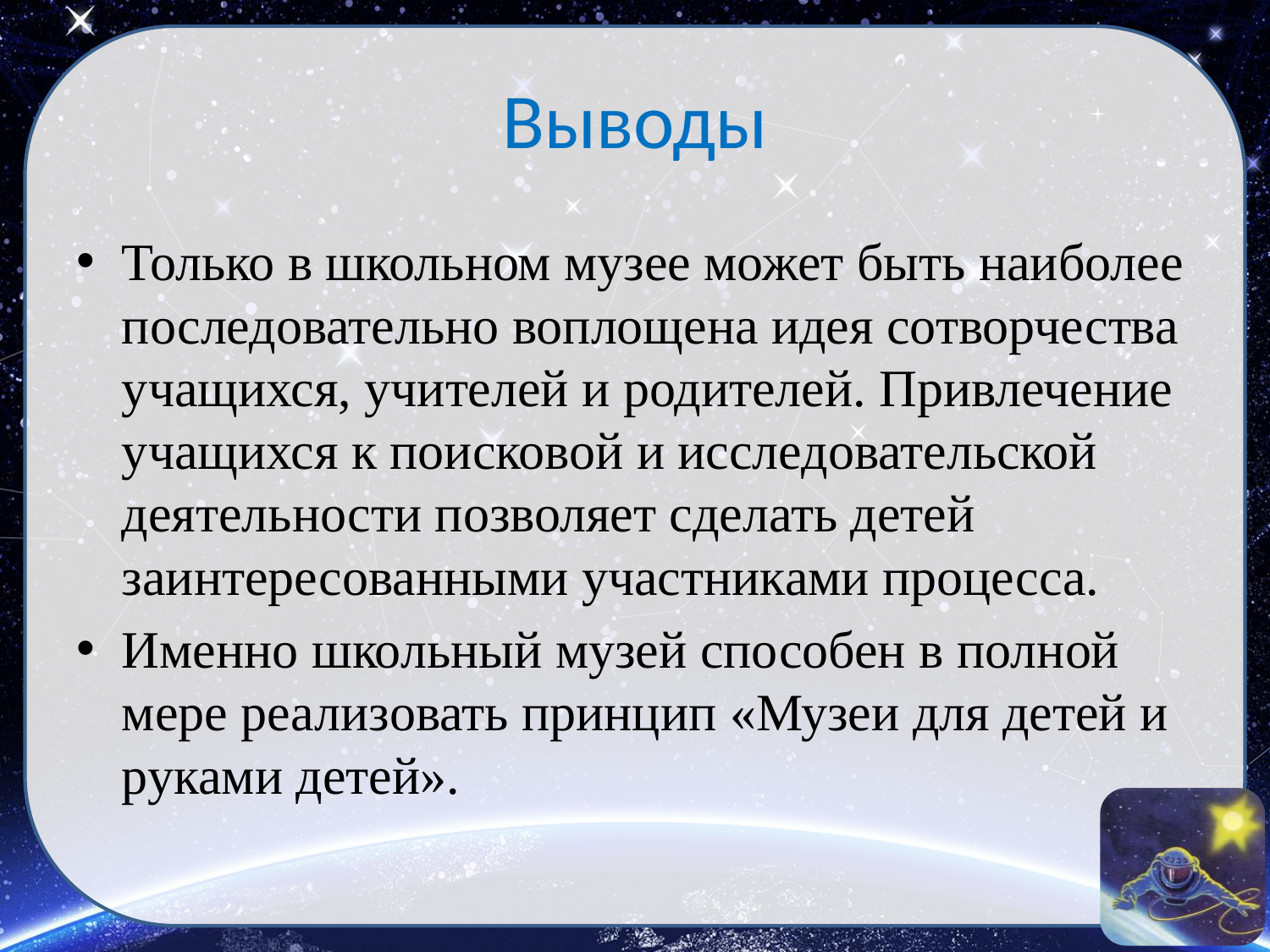

# Выводы
Только в школьном музее может быть наиболее последовательно воплощена идея сотворчества учащихся, учителей и родителей. Привлечение учащихся к поисковой и исследовательской деятельности позволяет сделать детей заинтересованными участниками процесса.
Именно школьный музей способен в полной мере реализовать принцип «Музеи для детей и руками детей».